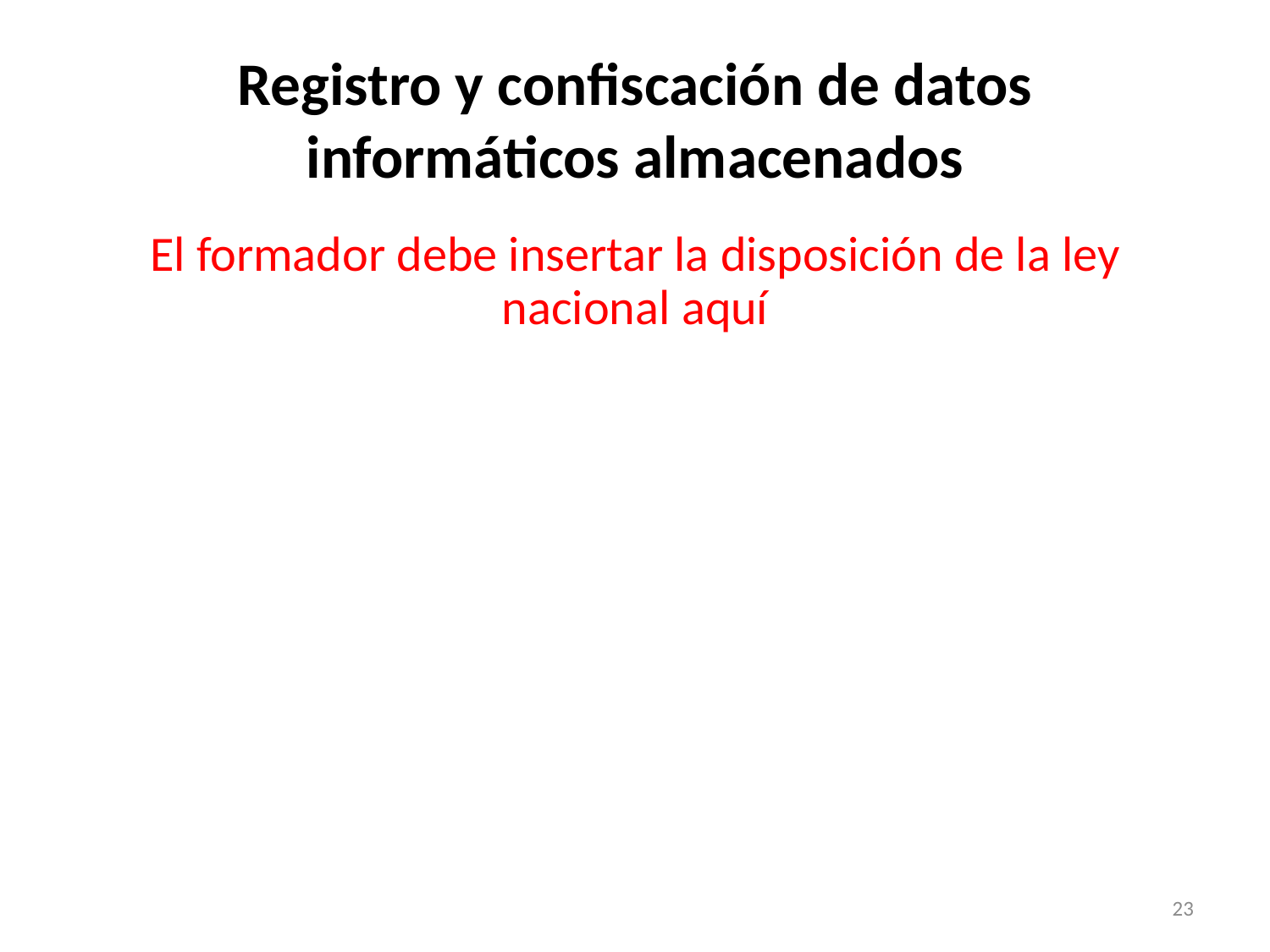

# Registro y confiscación de datos informáticos almacenados
El formador debe insertar la disposición de la ley nacional aquí
23